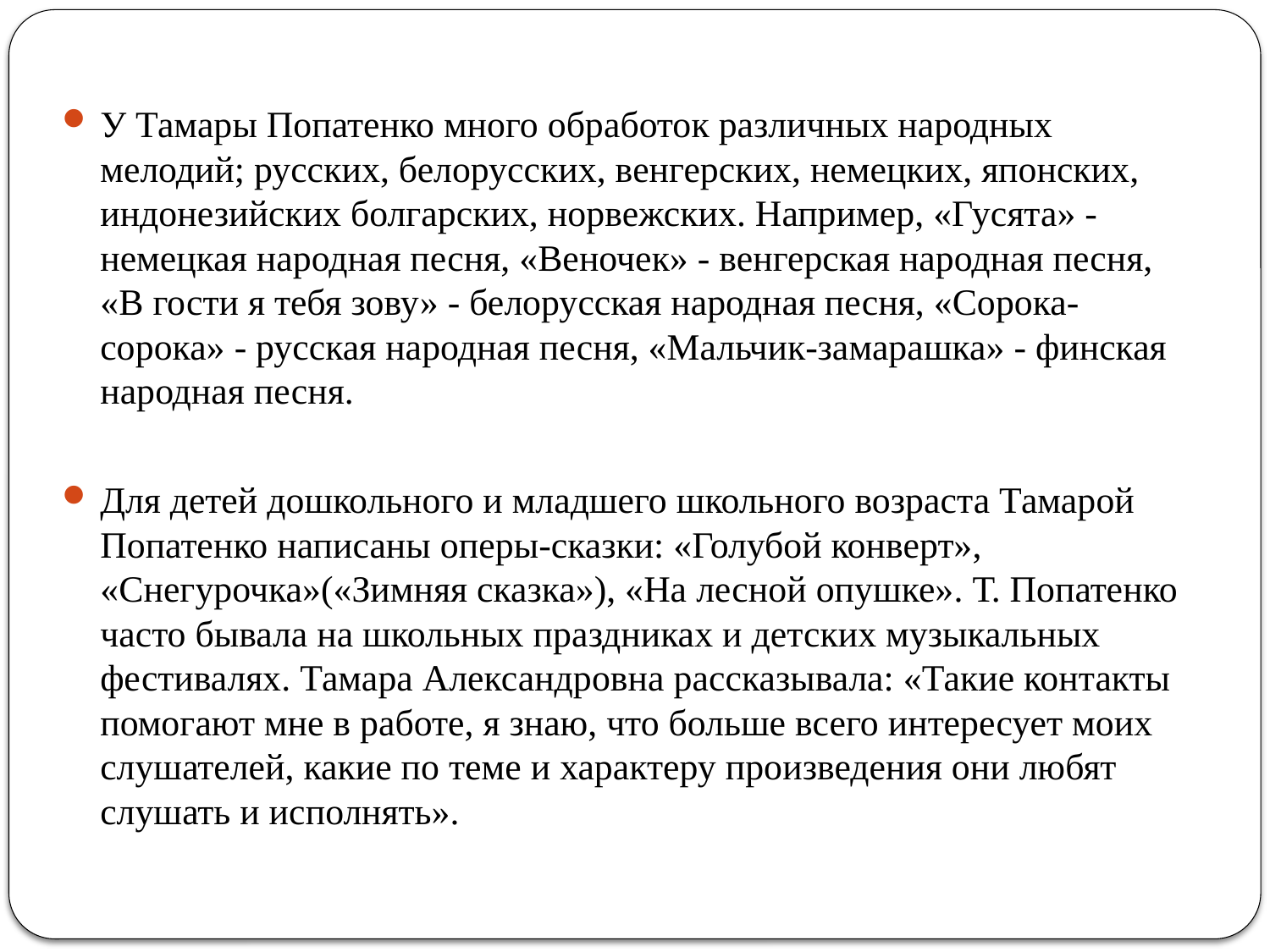

#

У Тамары Попатенко много обработок различных народных мелодий; русских, белорусских, венгерских, немецких, японских, индонезийских болгарских, норвежских. Например, «Гусята» - немецкая народная песня, «Веночек» - венгерская народная песня, «В гости я тебя зову» - белорусская народная песня, «Сорока-сорока» - русская народная песня, «Мальчик-замарашка» - финская народная песня.

Для детей дошкольного и младшего школьного возраста Тамарой Попатенко написаны оперы-сказки: «Голубой конверт», «Снегурочка»(«Зимняя сказка»), «На лесной опушке». Т. Попатенко часто бывала на школьных праздниках и детских музыкальных фестивалях. Тамара Александровна рассказывала: «Такие контакты помогают мне в работе, я знаю, что больше всего интересует моих слушателей, какие по теме и характеру произведения они любят слушать и исполнять».